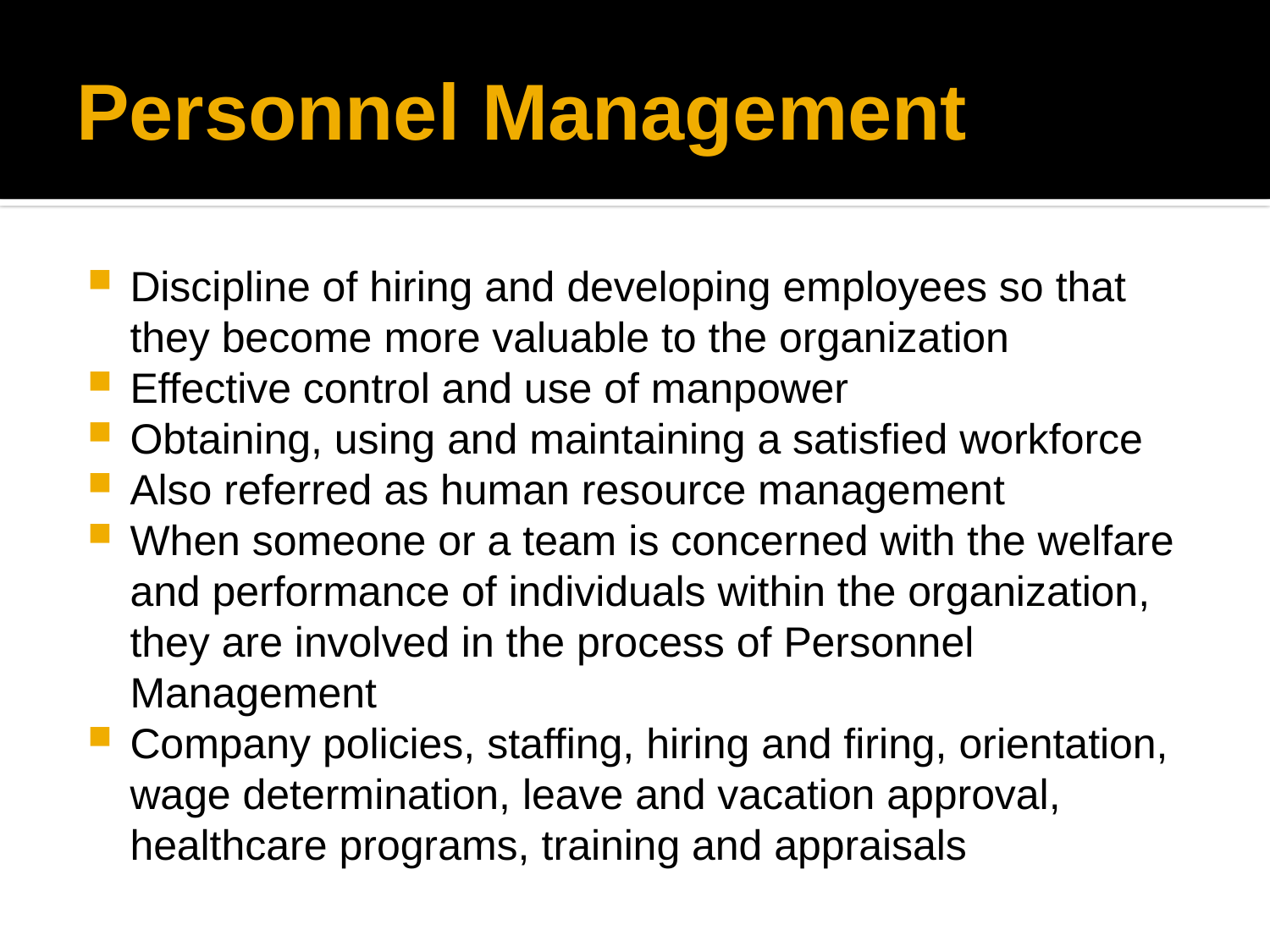

# Personnel Management
Discipline of hiring and developing employees so that they become more valuable to the organization
Effective control and use of manpower
Obtaining, using and maintaining a satisfied workforce
Also referred as human resource management
When someone or a team is concerned with the welfare and performance of individuals within the organization, they are involved in the process of Personnel Management
Company policies, staffing, hiring and firing, orientation, wage determination, leave and vacation approval, healthcare programs, training and appraisals